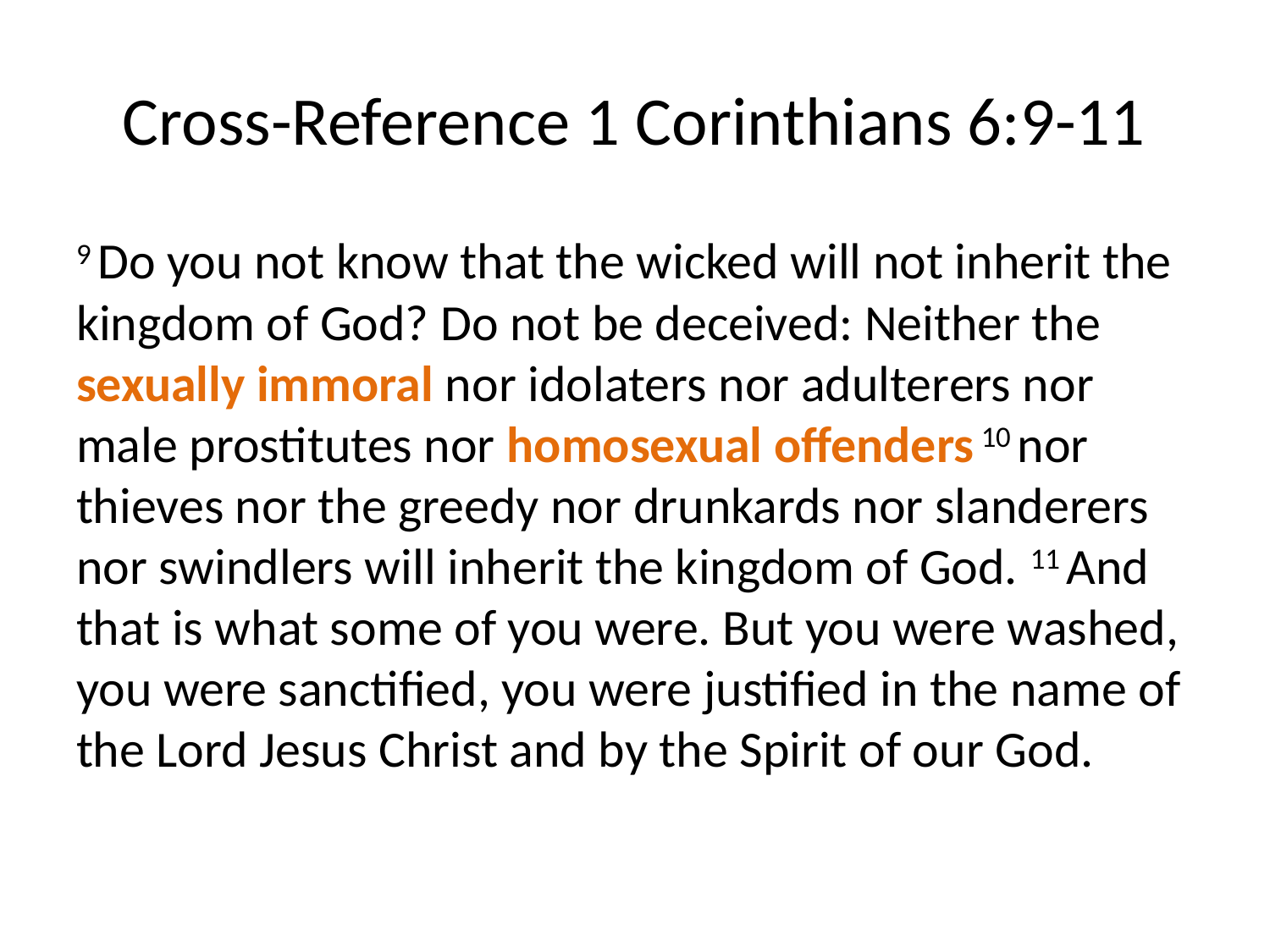

# Cross-Reference 1 Corinthians 6:9-11
9 Do you not know that the wicked will not inherit the kingdom of God? Do not be deceived: Neither the sexually immoral nor idolaters nor adulterers nor male prostitutes nor homosexual offenders 10 nor thieves nor the greedy nor drunkards nor slanderers nor swindlers will inherit the kingdom of God. 11 And that is what some of you were. But you were washed, you were sanctified, you were justified in the name of the Lord Jesus Christ and by the Spirit of our God.